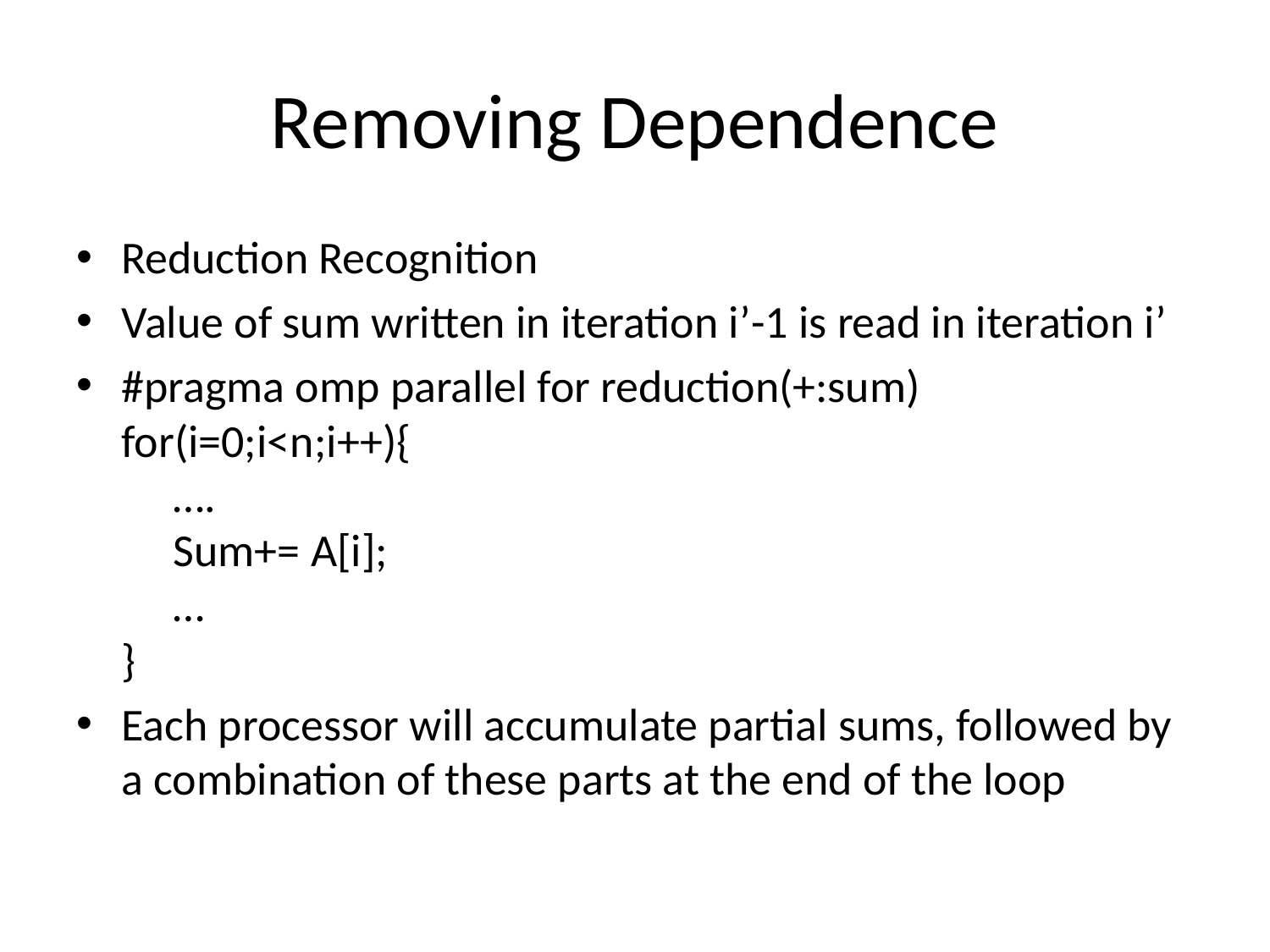

# Removing Dependence
Reduction Recognition
Value of sum written in iteration i’-1 is read in iteration i’
#pragma omp parallel for reduction(+:sum)
for(i=0;i<n;i++){
     ….
     Sum+= A[i];
     …
}
Each processor will accumulate partial sums, followed by a combination of these parts at the end of the loop